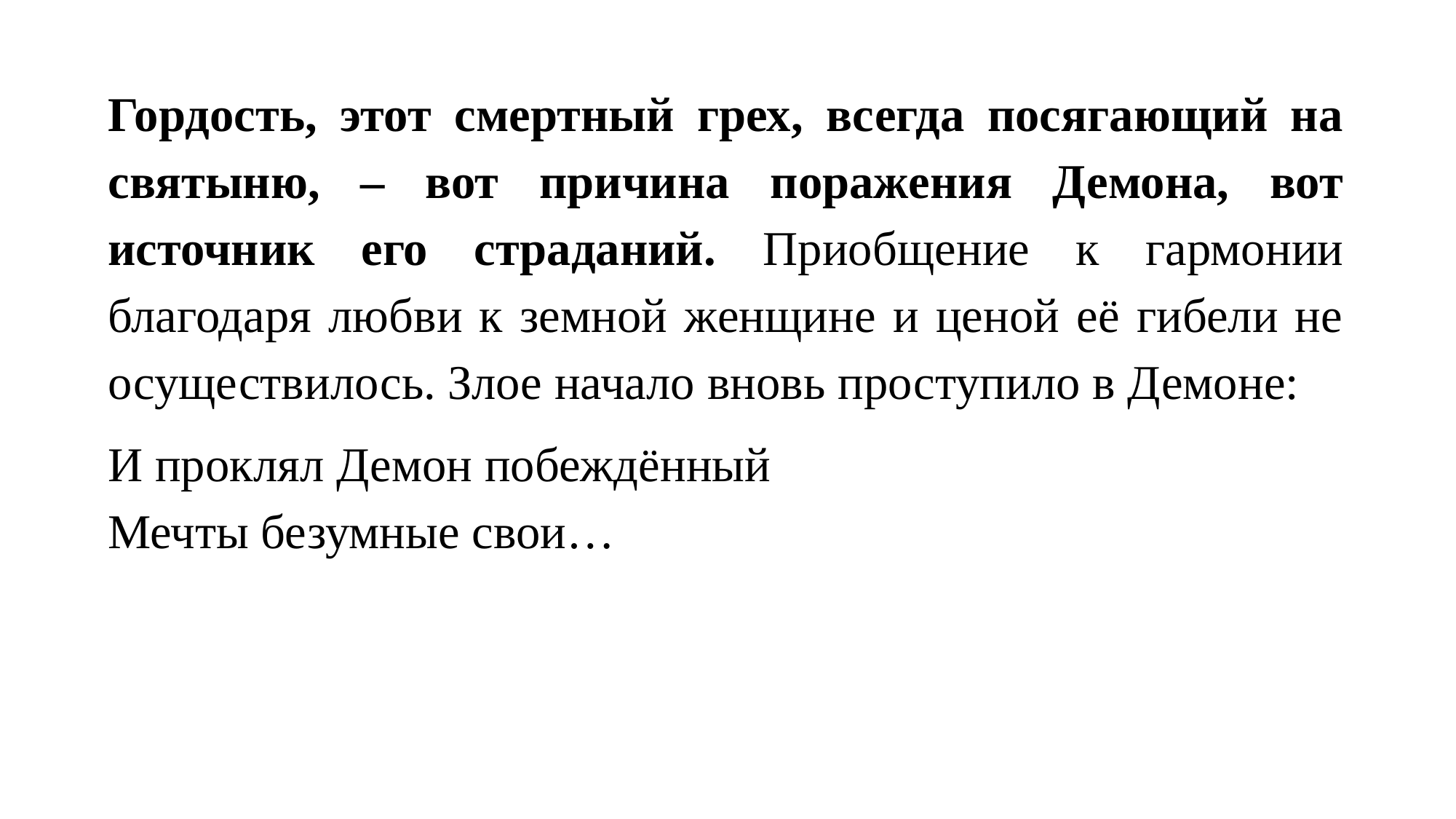

#
Гордость, этот смертный грех, всегда посягающий на святыню, – вот причина поражения Демона, вот источник его страданий. Приобщение к гармонии благодаря любви к земной женщине и ценой её гибели не осуществилось. Злое начало вновь проступило в Демоне:
И проклял Демон побеждённый
Мечты безумные свои…